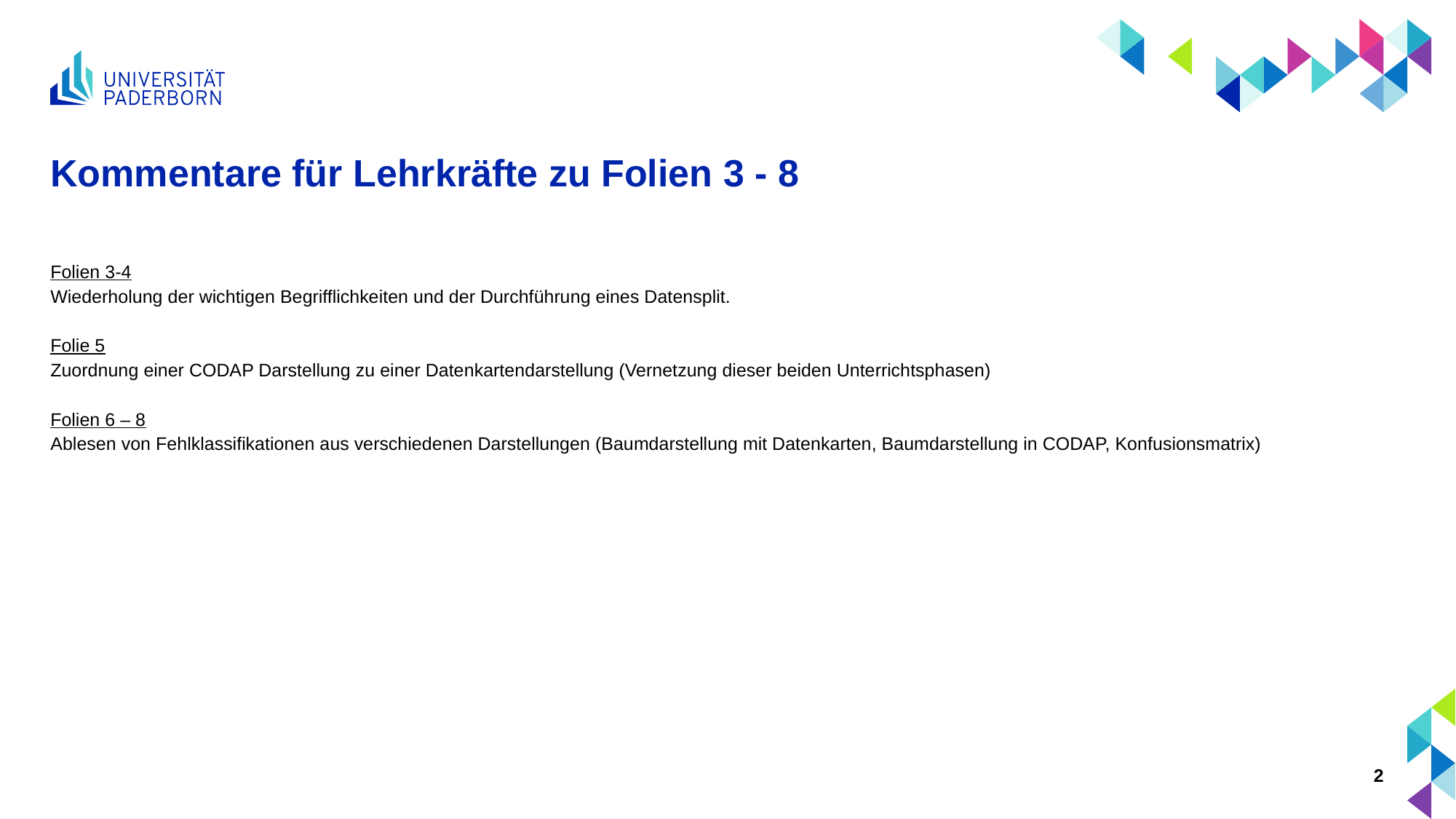

# Kommentare für Lehrkräfte zu Folien 3 - 8

Folien 3-4
Wiederholung der wichtigen Begrifflichkeiten und der Durchführung eines Datensplit.

Folie 5
Zuordnung einer CODAP Darstellung zu einer Datenkartendarstellung (Vernetzung dieser beiden Unterrichtsphasen)

Folien 6 – 8
Ablesen von Fehlklassifikationen aus verschiedenen Darstellungen (Baumdarstellung mit Datenkarten, Baumdarstellung in CODAP, Konfusionsmatrix)

2